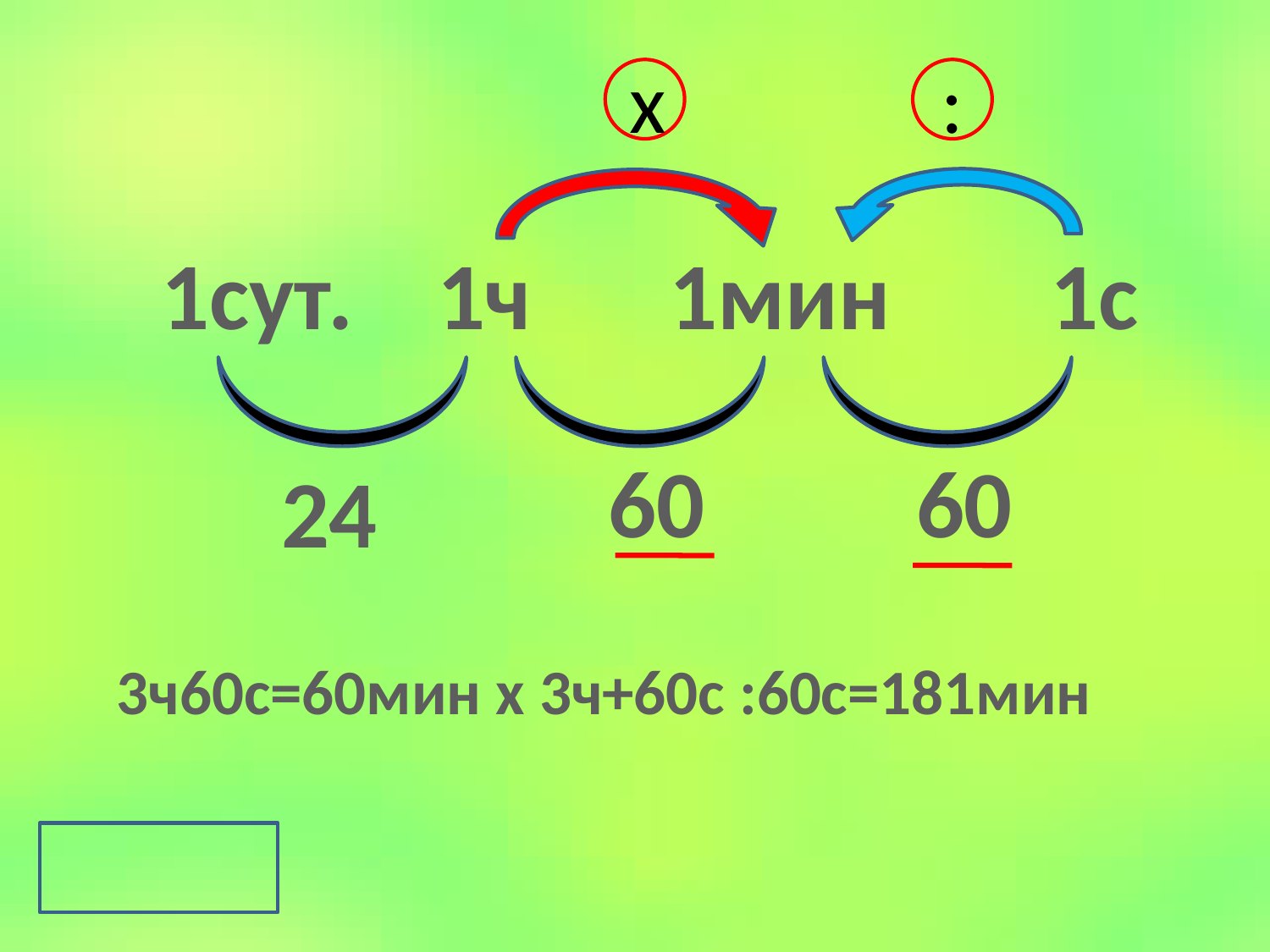

х
:

1сут.	 1ч		1мин		1с

60
60
24
3ч60с=60мин х 3ч+60с :60с=181мин